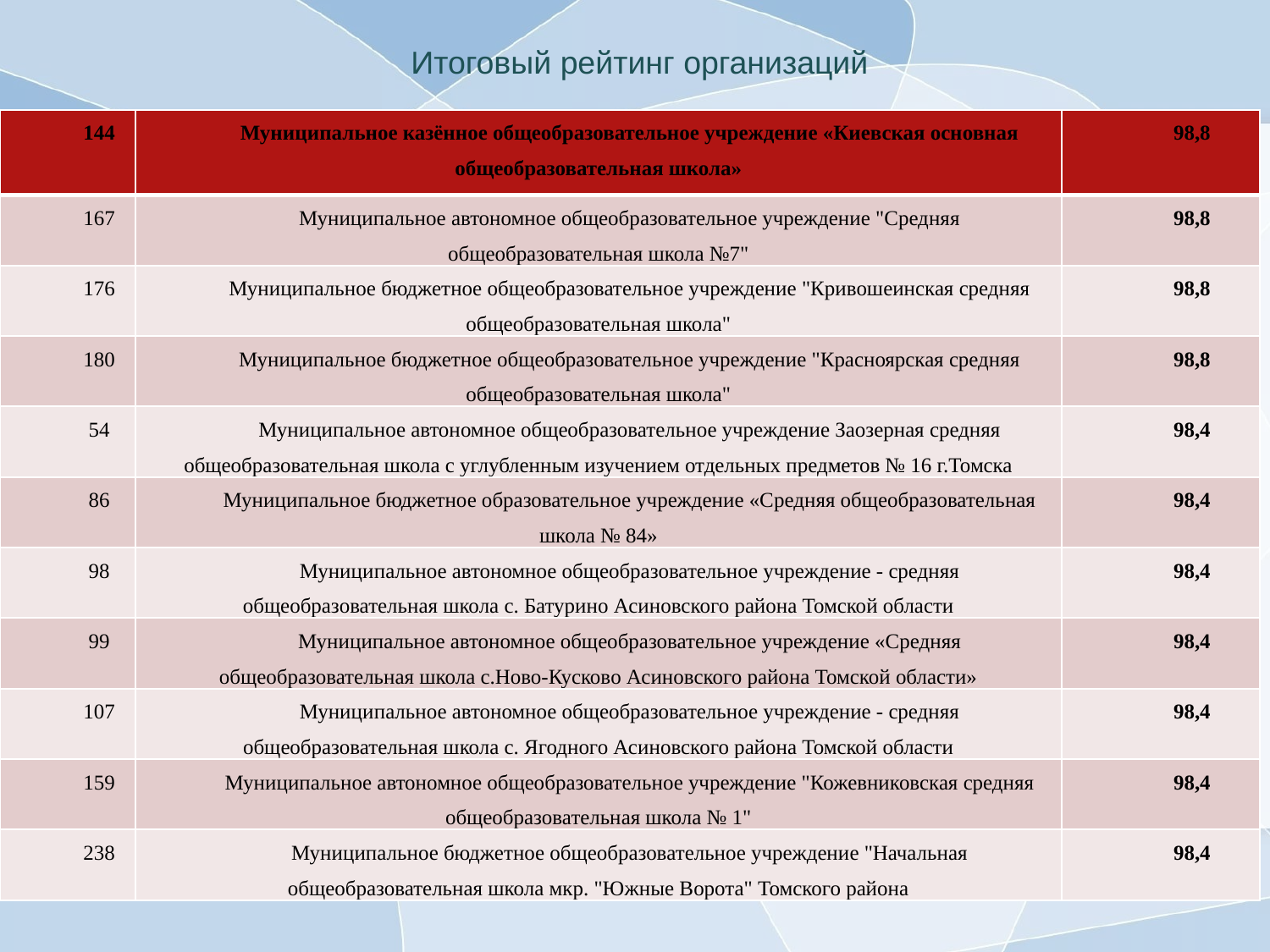

# Итоговый рейтинг организаций
| 144 | Муниципальное казённое общеобразовательное учреждение «Киевская основная общеобразовательная школа» | 98,8 |
| --- | --- | --- |
| 167 | Муниципальное автономное общеобразовательное учреждение "Средняя общеобразовательная школа №7" | 98,8 |
| 176 | Муниципальное бюджетное общеобразовательное учреждение "Кривошеинская средняя общеобразовательная школа" | 98,8 |
| 180 | Муниципальное бюджетное общеобразовательное учреждение "Красноярская средняя общеобразовательная школа" | 98,8 |
| 54 | Муниципальное автономное общеобразовательное учреждение Заозерная средняя общеобразовательная школа с углубленным изучением отдельных предметов № 16 г.Томска | 98,4 |
| 86 | Муниципальное бюджетное образовательное учреждение «Средняя общеобразовательная школа № 84» | 98,4 |
| 98 | Муниципальное автономное общеобразовательное учреждение - средняя общеобразовательная школа с. Батурино Асиновского района Томской области | 98,4 |
| 99 | Муниципальное автономное общеобразовательное учреждение «Средняя общеобразовательная школа с.Ново-Кусково Асиновского района Томской области» | 98,4 |
| 107 | Муниципальное автономное общеобразовательное учреждение - средняя общеобразовательная школа с. Ягодного Асиновского района Томской области | 98,4 |
| 159 | Муниципальное автономное общеобразовательное учреждение "Кожевниковская средняя общеобразовательная школа № 1" | 98,4 |
| 238 | Муниципальное бюджетное общеобразовательное учреждение "Начальная общеобразовательная школа мкр. "Южные Ворота" Томского района | 98,4 |